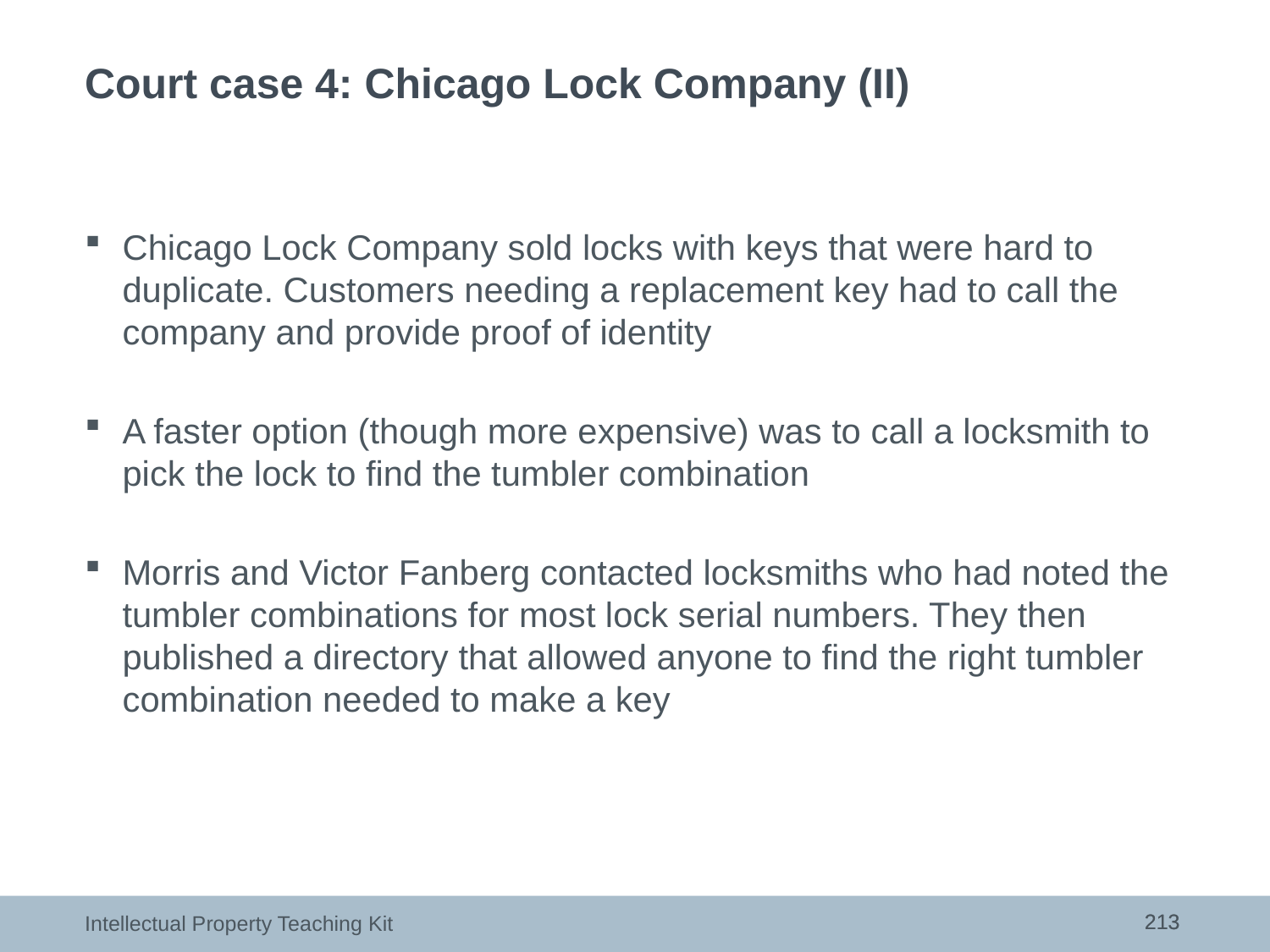

# Court case 4: Chicago Lock Company (II)
Chicago Lock Company sold locks with keys that were hard to duplicate. Customers needing a replacement key had to call the company and provide proof of identity

A faster option (though more expensive) was to call a locksmith to pick the lock to find the tumbler combination

Morris and Victor Fanberg contacted locksmiths who had noted the tumbler combinations for most lock serial numbers. They then published a directory that allowed anyone to find the right tumbler combination needed to make a key

213
213
Intellectual Property Teaching Kit